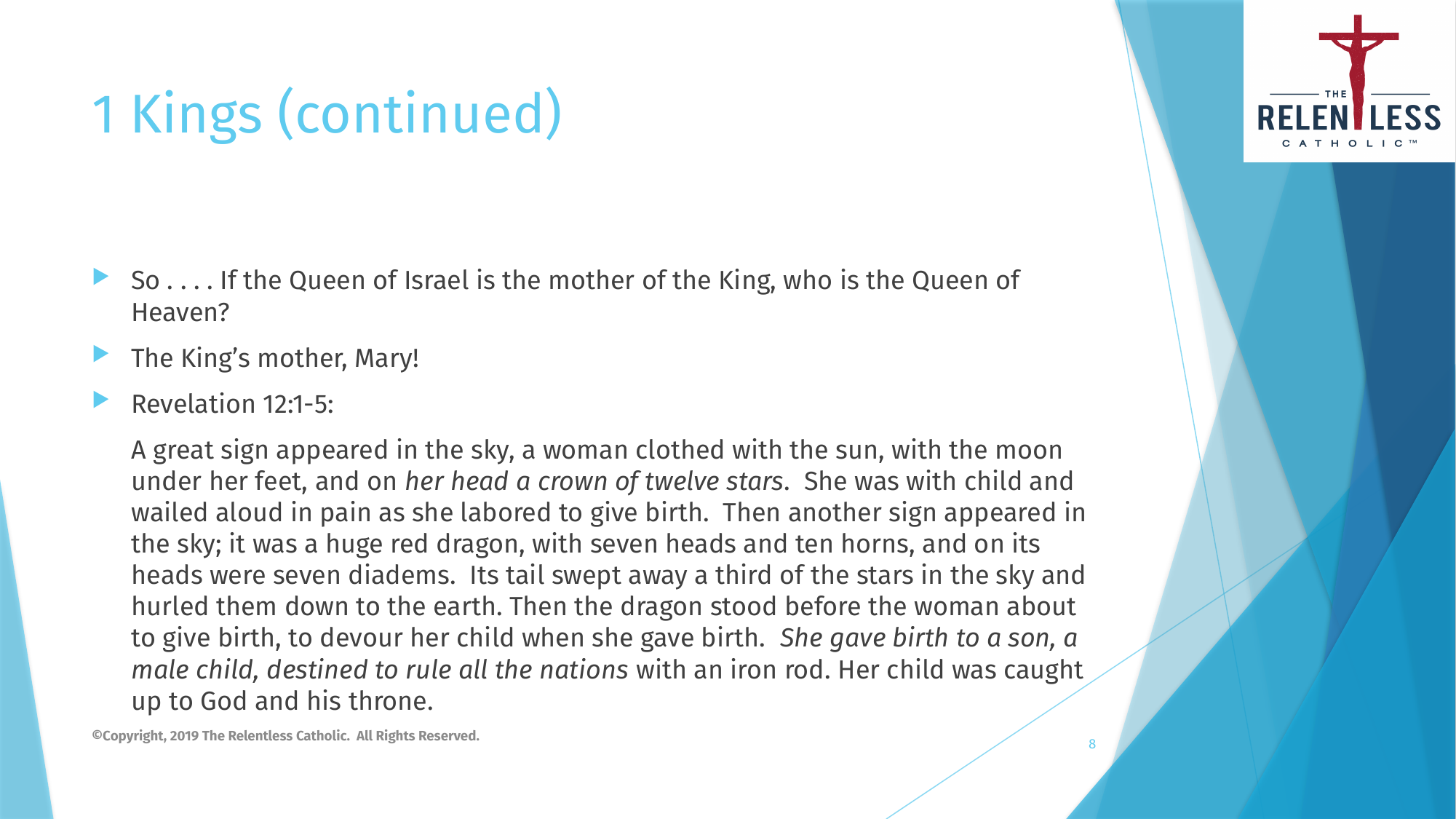

# 1 Kings (continued)
So . . . . If the Queen of Israel is the mother of the King, who is the Queen of Heaven?
The King’s mother, Mary!
Revelation 12:1-5:
A great sign appeared in the sky, a woman clothed with the sun, with the moon under her feet, and on her head a crown of twelve stars.  She was with child and wailed aloud in pain as she labored to give birth.  Then another sign appeared in the sky; it was a huge red dragon, with seven heads and ten horns, and on its heads were seven diadems.  Its tail swept away a third of the stars in the sky and hurled them down to the earth. Then the dragon stood before the woman about to give birth, to devour her child when she gave birth.  She gave birth to a son, a male child, destined to rule all the nations with an iron rod. Her child was caught up to God and his throne.
©Copyright, 2019 The Relentless Catholic.  All Rights Reserved.

8